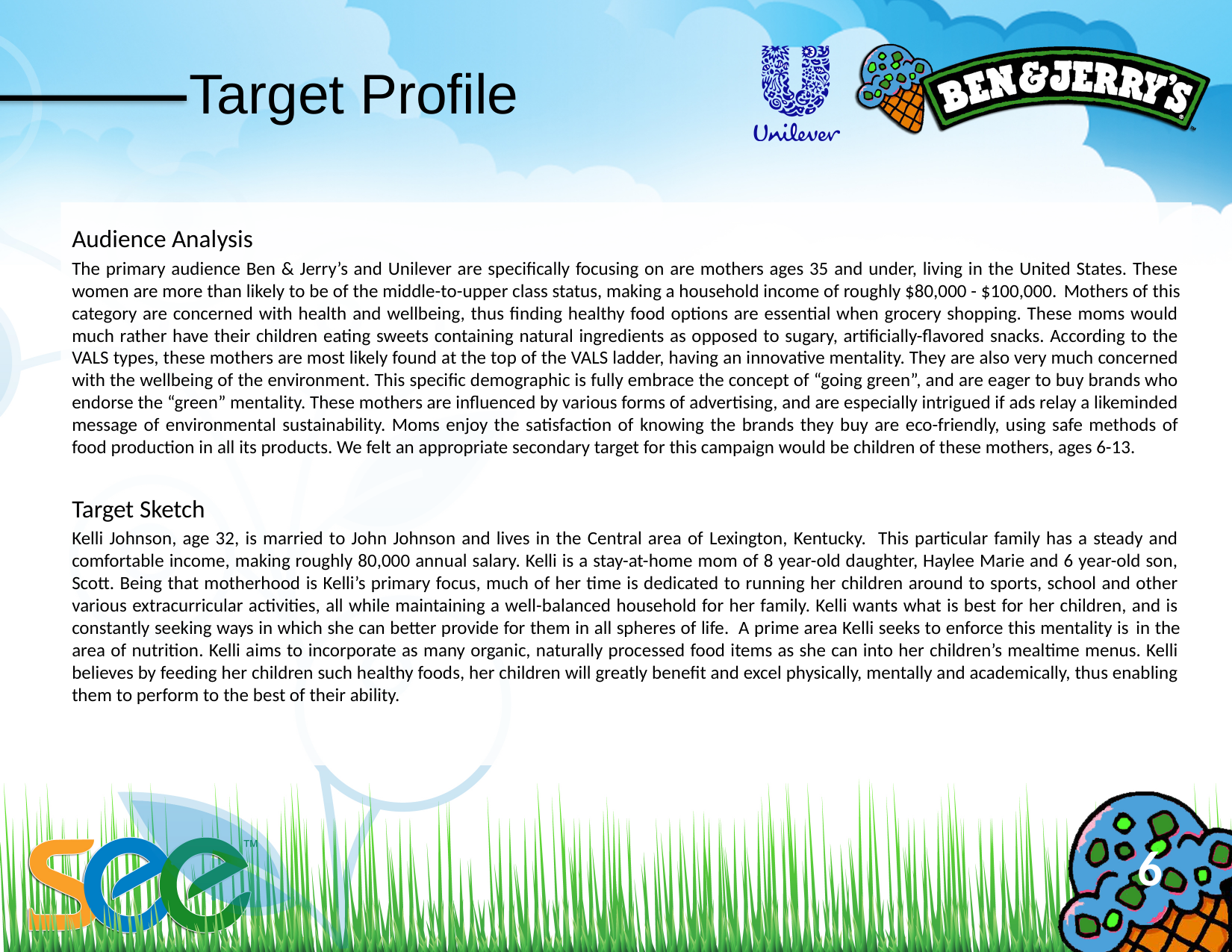

# Target Profile

Audience Analysis
The primary audience Ben & Jerry’s and Unilever are specifically focusing on are mothers ages 35 and under, living in the United States. These women are more than likely to be of the middle-to-upper class status, making a household income of roughly $80,000 - $100,000. Mothers of this category are concerned with health and wellbeing, thus finding healthy food options are essential when grocery shopping. These moms would much rather have their children eating sweets containing natural ingredients as opposed to sugary, artificially-flavored snacks. According to the VALS types, these mothers are most likely found at the top of the VALS ladder, having an innovative mentality. They are also very much concerned with the wellbeing of the environment. This specific demographic is fully embrace the concept of “going green”, and are eager to buy brands who endorse the “green” mentality. These mothers are influenced by various forms of advertising, and are especially intrigued if ads relay a likeminded message of environmental sustainability. Moms enjoy the satisfaction of knowing the brands they buy are eco-friendly, using safe methods of food production in all its products. We felt an appropriate secondary target for this campaign would be children of these mothers, ages 6-13.

Target Sketch
Kelli Johnson, age 32, is married to John Johnson and lives in the Central area of Lexington, Kentucky.  This particular family has a steady and comfortable income, making roughly 80,000 annual salary. Kelli is a stay-at-home mom of 8 year-old daughter, Haylee Marie and 6 year-old son, Scott. Being that motherhood is Kelli’s primary focus, much of her time is dedicated to running her children around to sports, school and other various extracurricular activities, all while maintaining a well-balanced household for her family. Kelli wants what is best for her children, and is constantly seeking ways in which she can better provide for them in all spheres of life.  A prime area Kelli seeks to enforce this mentality is in the area of nutrition. Kelli aims to incorporate as many organic, naturally processed food items as she can into her children’s mealtime menus. Kelli believes by feeding her children such healthy foods, her children will greatly benefit and excel physically, mentally and academically, thus enabling them to perform to the best of their ability.
6